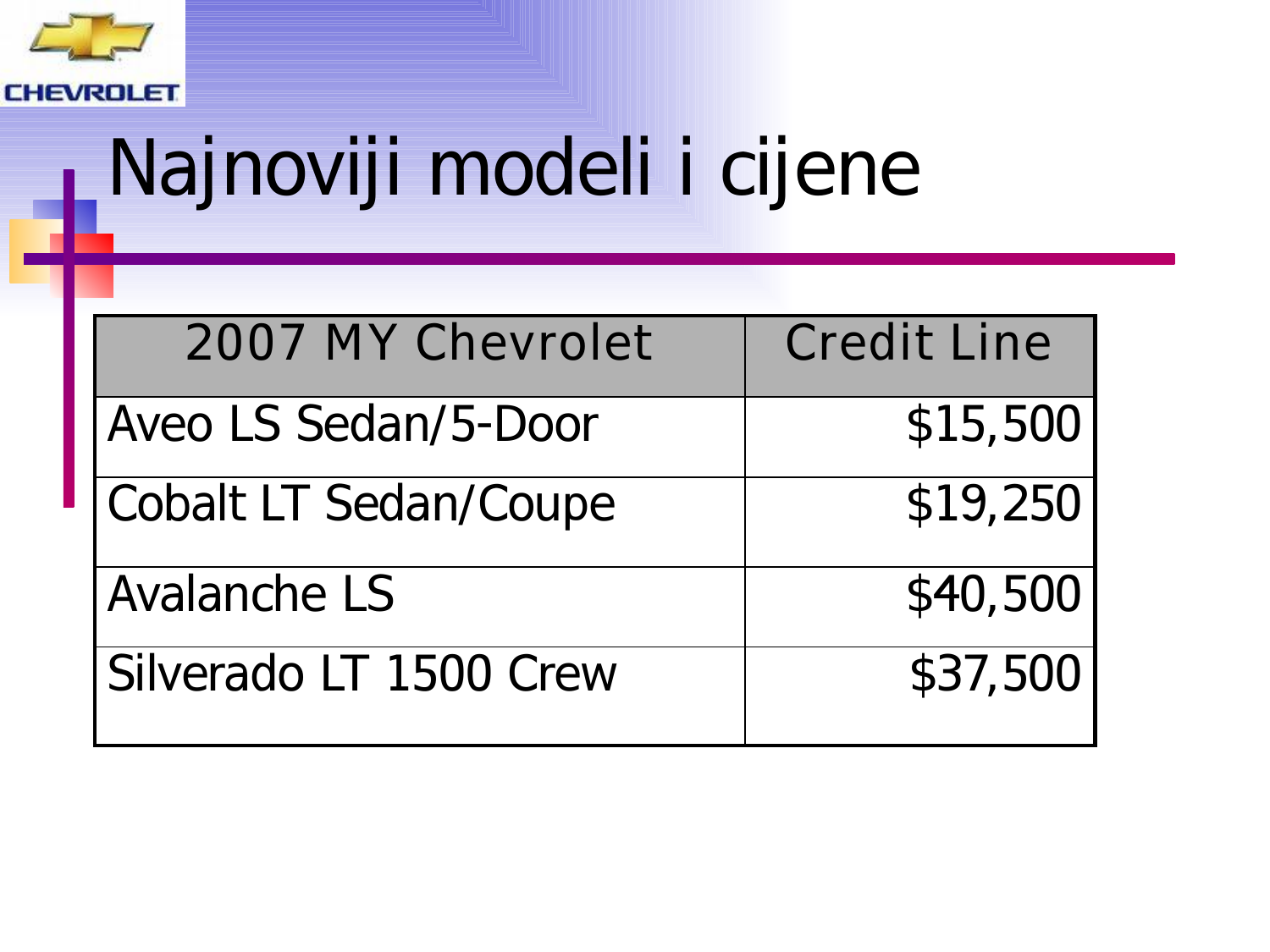

# Najnoviji modeli i cijene
| 2007 MY Chevrolet | Credit Line |
| --- | --- |
| Aveo LS Sedan/5-Door | $15,500 |
| Cobalt LT Sedan/Coupe | $19,250 |
| Avalanche LS | $40,500 |
| Silverado LT 1500 Crew | $37,500 |